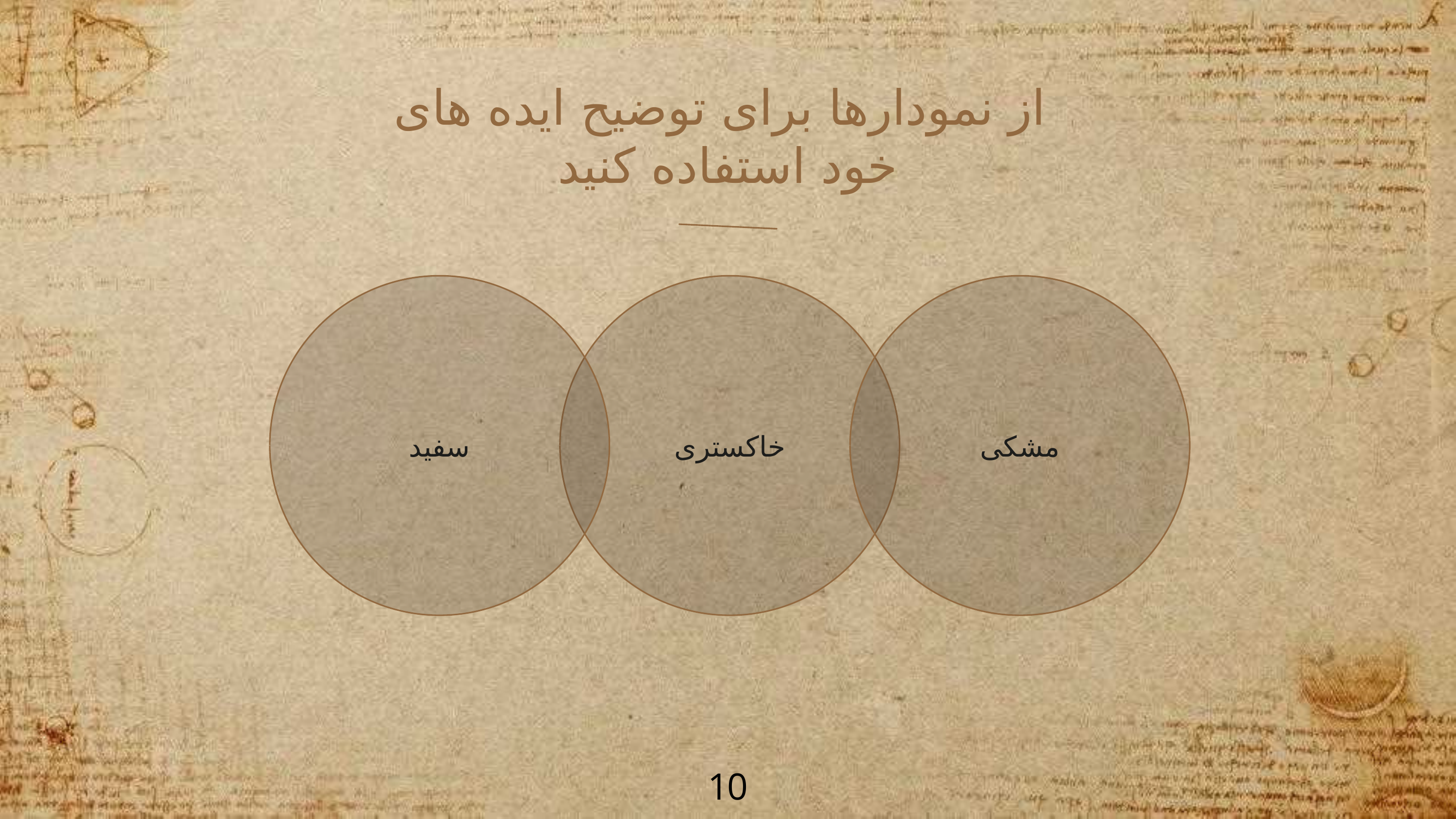

از نمودارها برای توضیح ایده های
خود استفاده کنید

سفید

خاکستری

مشکی

10